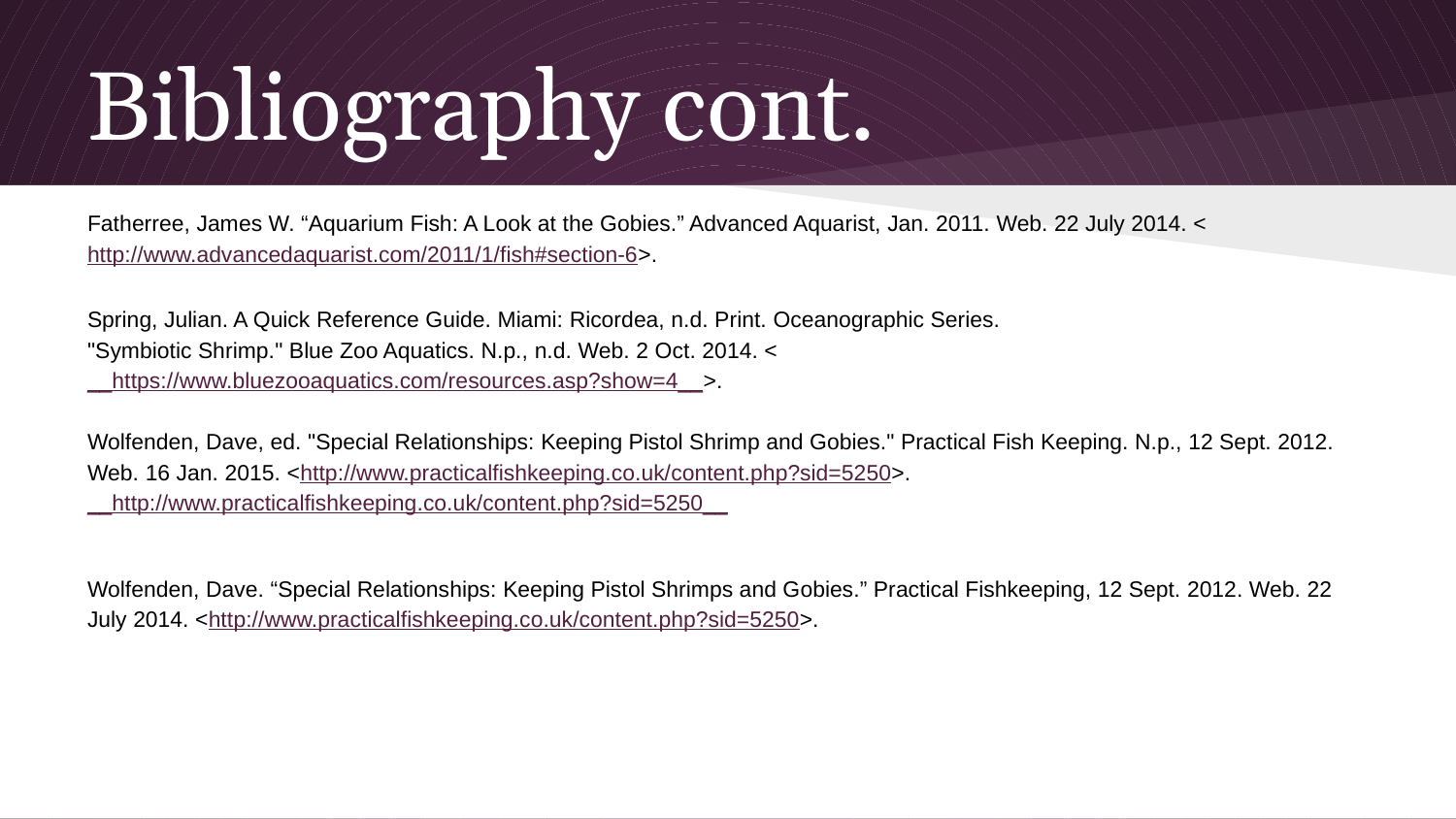

# Bibliography cont.
Fatherree, James W. “Aquarium Fish: A Look at the Gobies.” Advanced Aquarist, Jan. 2011. Web. 22 July 2014. <http://www.advancedaquarist.com/2011/1/fish#section-6>.

Spring, Julian. A Quick Reference Guide. Miami: Ricordea, n.d. Print. Oceanographic Series.
"Symbiotic Shrimp." Blue Zoo Aquatics. N.p., n.d. Web. 2 Oct. 2014. <__https://www.bluezooaquatics.com/resources.asp?show=4__>.

Wolfenden, Dave, ed. "Special Relationships: Keeping Pistol Shrimp and Gobies." Practical Fish Keeping. N.p., 12 Sept. 2012. Web. 16 Jan. 2015. <http://www.practicalfishkeeping.co.uk/content.php?sid=5250>.
__http://www.practicalfishkeeping.co.uk/content.php?sid=5250__

Wolfenden, Dave. “Special Relationships: Keeping Pistol Shrimps and Gobies.” Practical Fishkeeping, 12 Sept. 2012. Web. 22 July 2014. <http://www.practicalfishkeeping.co.uk/content.php?sid=5250>.